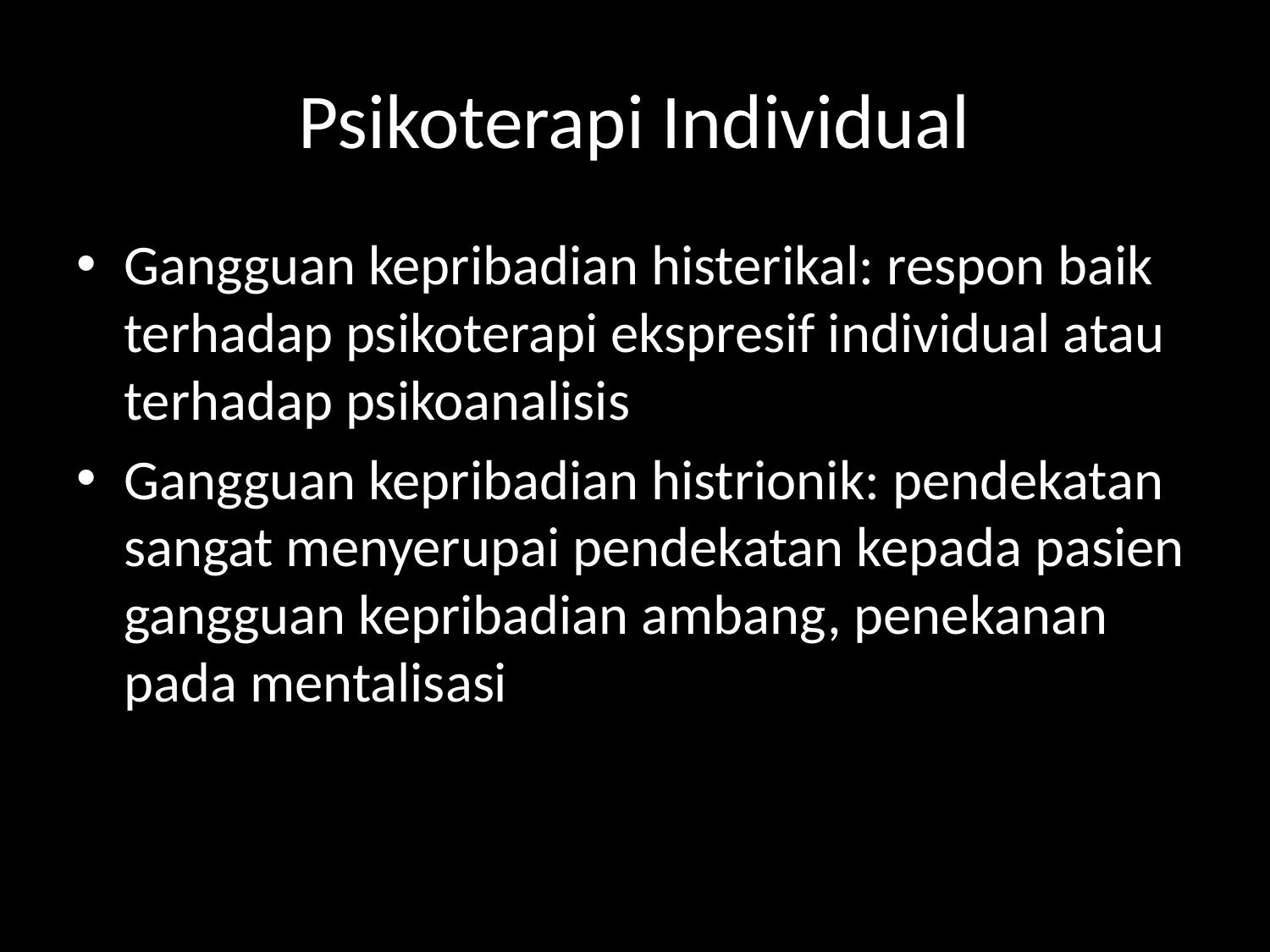

# Psikoterapi Individual
Gangguan kepribadian histerikal: respon baik terhadap psikoterapi ekspresif individual atau terhadap psikoanalisis
Gangguan kepribadian histrionik: pendekatan sangat menyerupai pendekatan kepada pasien gangguan kepribadian ambang, penekanan pada mentalisasi